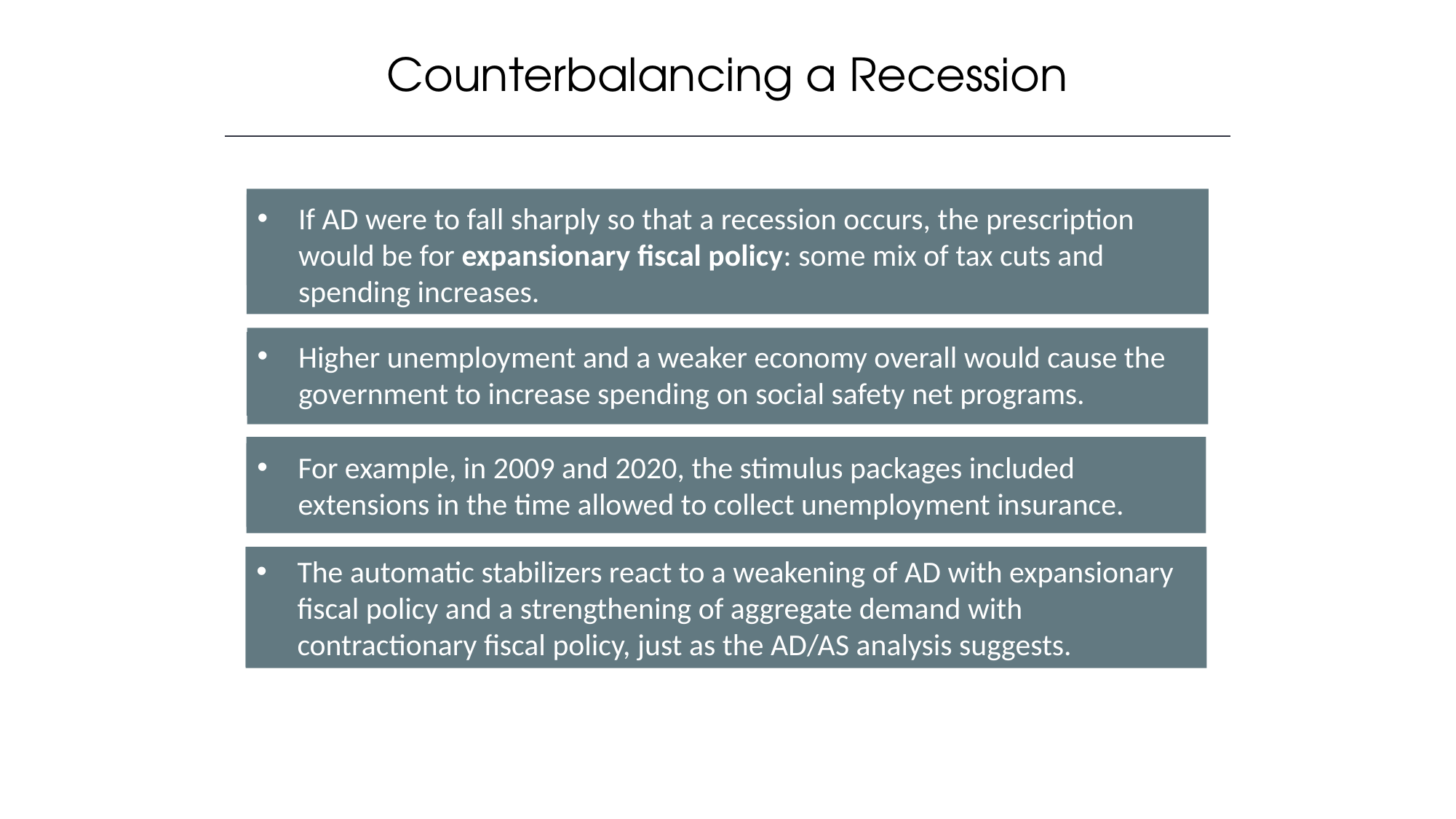

Counterbalancing a Recession
HAWKES LEARNING

If AD were to fall sharply so that a recession occurs, the prescription would be for expansionary fiscal policy: some mix of tax cuts and spending increases.

Higher unemployment and a weaker economy overall would cause the government to increase spending on social safety net programs.

For example, in 2009 and 2020, the stimulus packages included extensions in the time allowed to collect unemployment insurance.

The automatic stabilizers react to a weakening of AD with expansionary fiscal policy and a strengthening of aggregate demand with contractionary fiscal policy, just as the AD/AS analysis suggests.